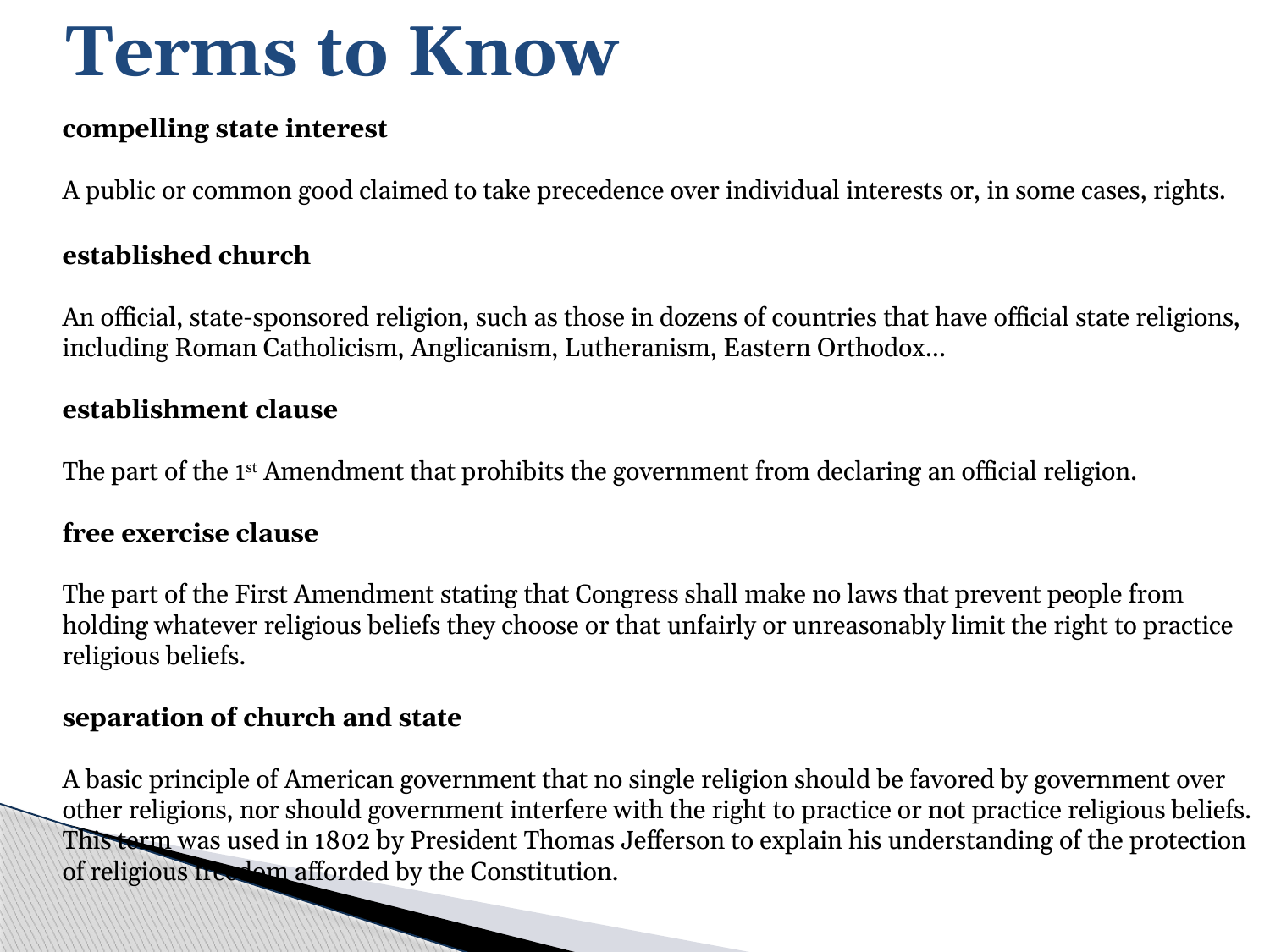

# Terms to Know
	compelling state interest 
A public or common good claimed to take precedence over individual interests or, in some cases, rights.
established church 
An official, state-sponsored religion, such as those in dozens of countries that have official state religions, including Roman Catholicism, Anglicanism, Lutheranism, Eastern Orthodox...
establishment clause 
The part of the 1st Amendment that prohibits the government from declaring an official religion.   
free exercise clause 
The part of the First Amendment stating that Congress shall make no laws that prevent people from holding whatever religious beliefs they choose or that unfairly or unreasonably limit the right to practice religious beliefs. 
separation of church and state 
A basic principle of American government that no single religion should be favored by government over other religions, nor should government interfere with the right to practice or not practice religious beliefs. This term was used in 1802 by President Thomas Jefferson to explain his understanding of the protection of religious freedom afforded by the Constitution.